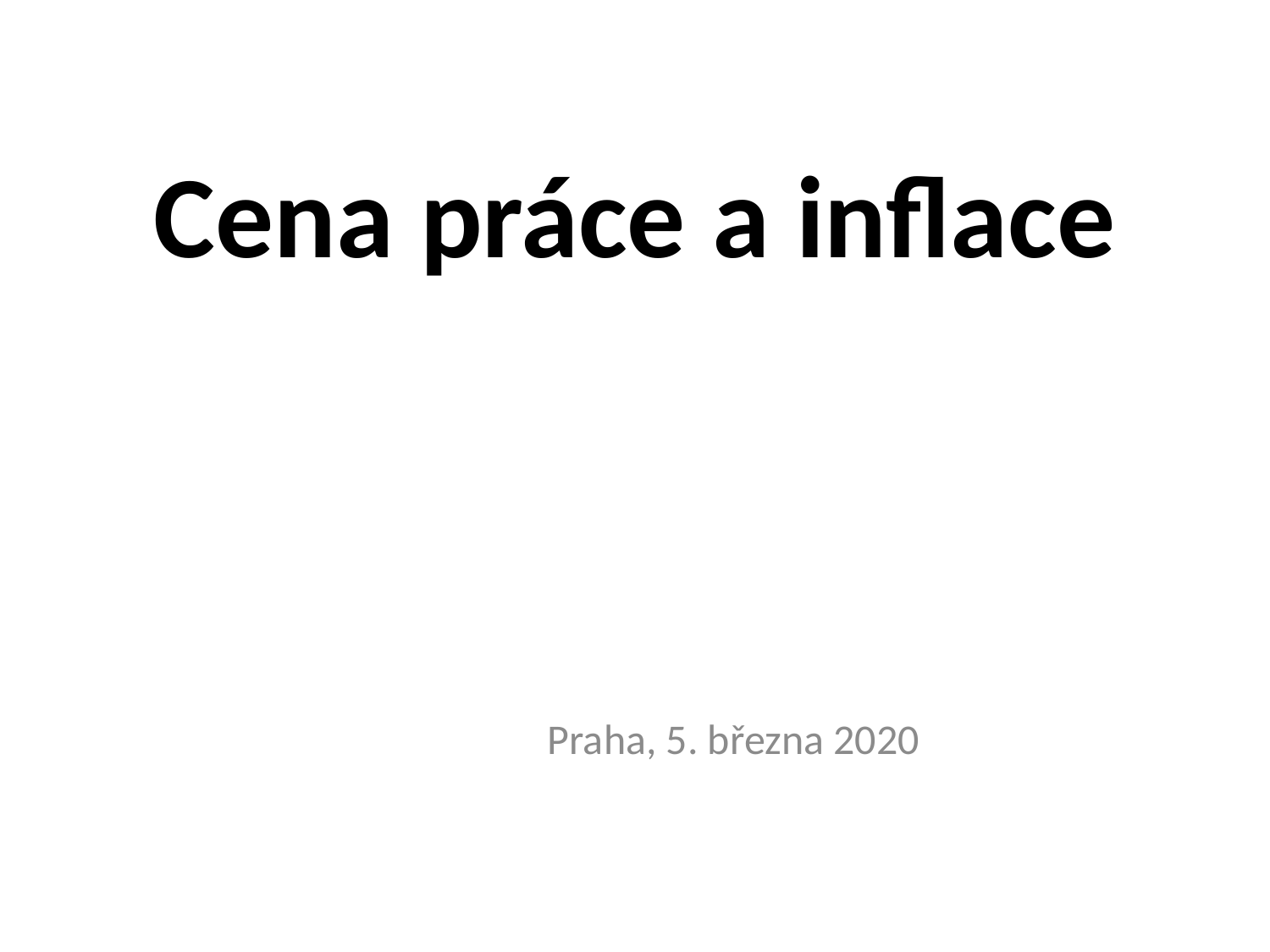

# Cena práce a inflace
Praha, 5. března 2020